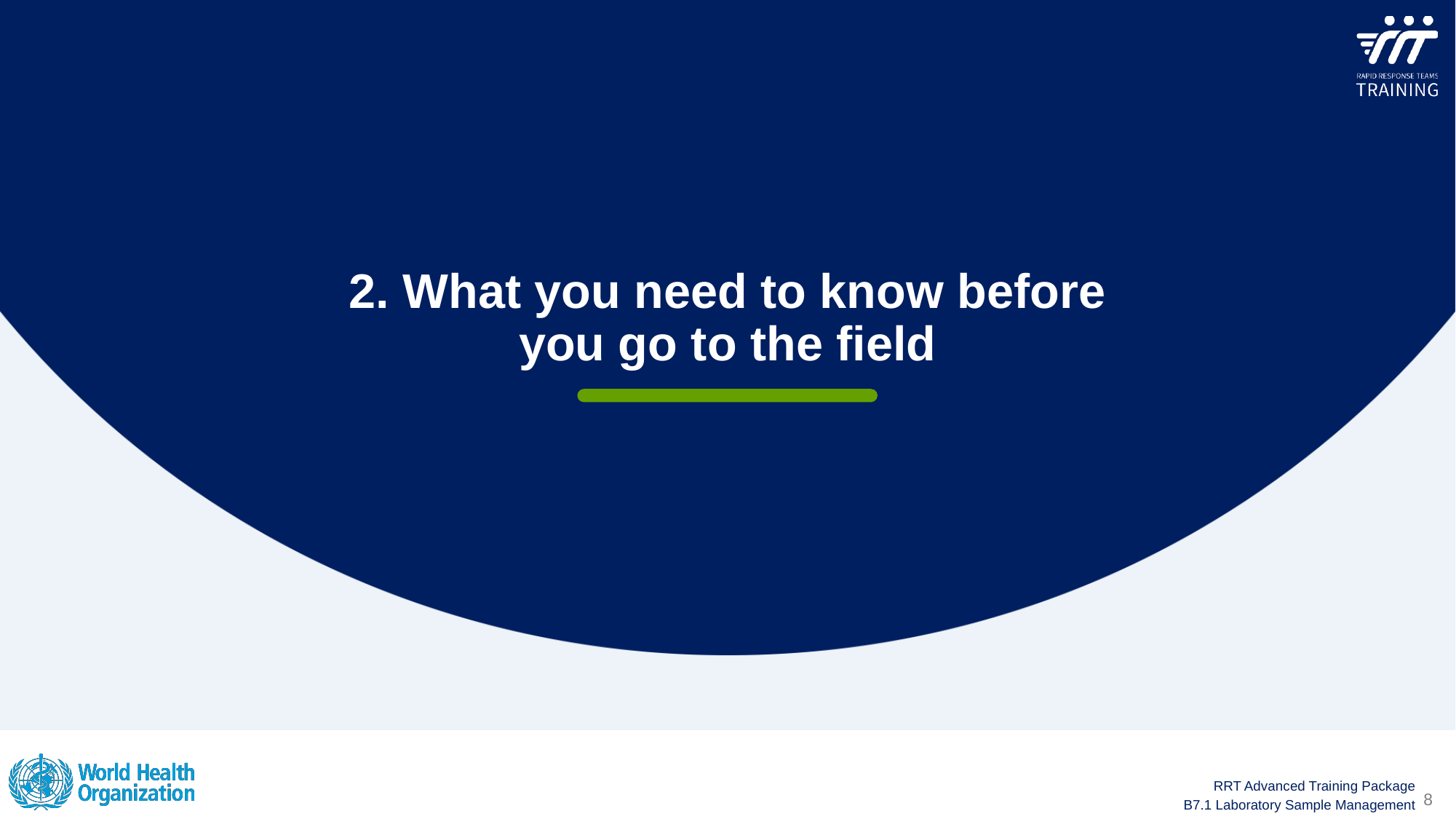

2. What you need to know before you go to the field